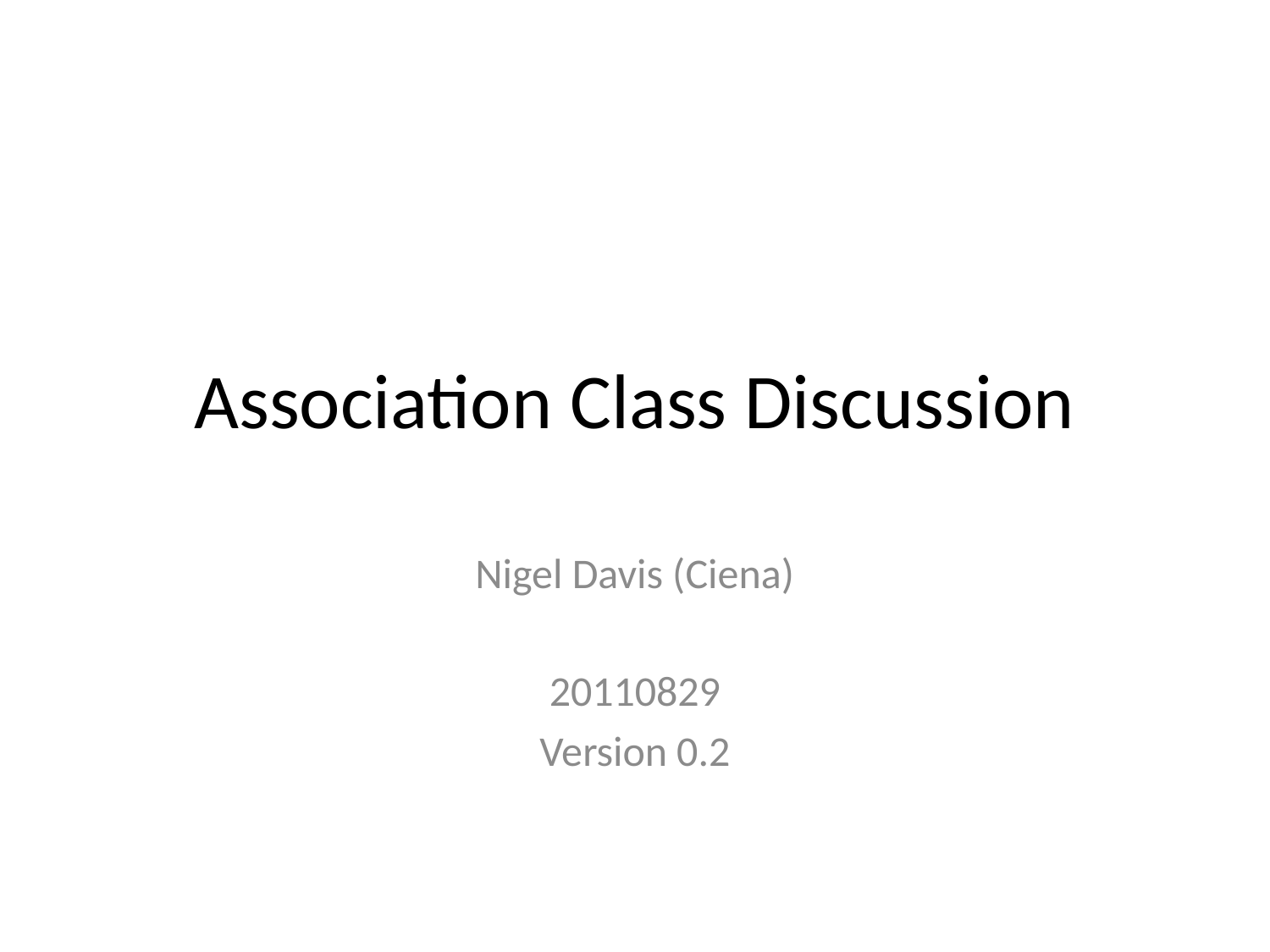

# Association Class Discussion
Nigel Davis (Ciena)

20110829
Version 0.2